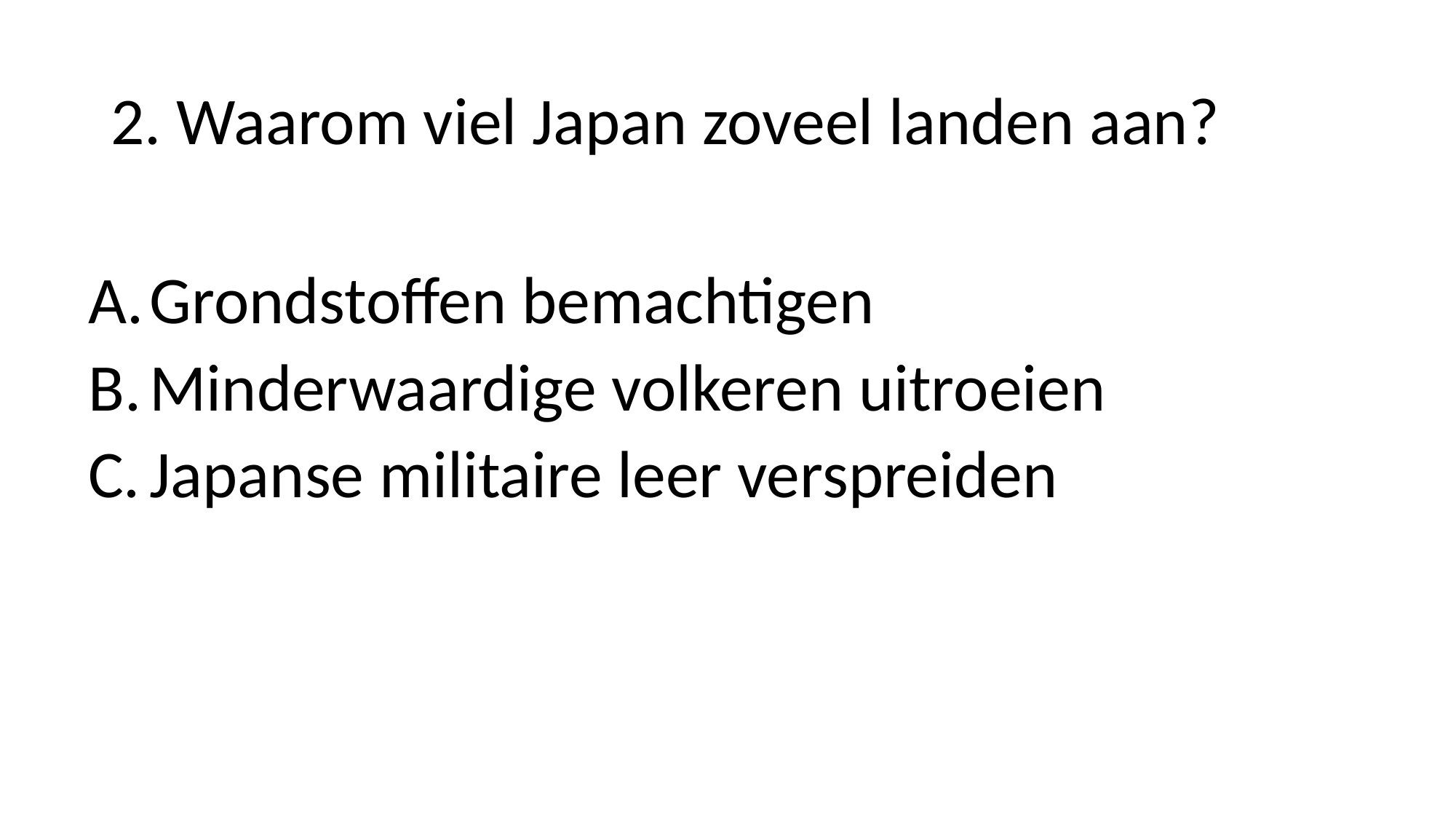

# 2. Waarom viel Japan zoveel landen aan?
Grondstoffen bemachtigen
Minderwaardige volkeren uitroeien
Japanse militaire leer verspreiden